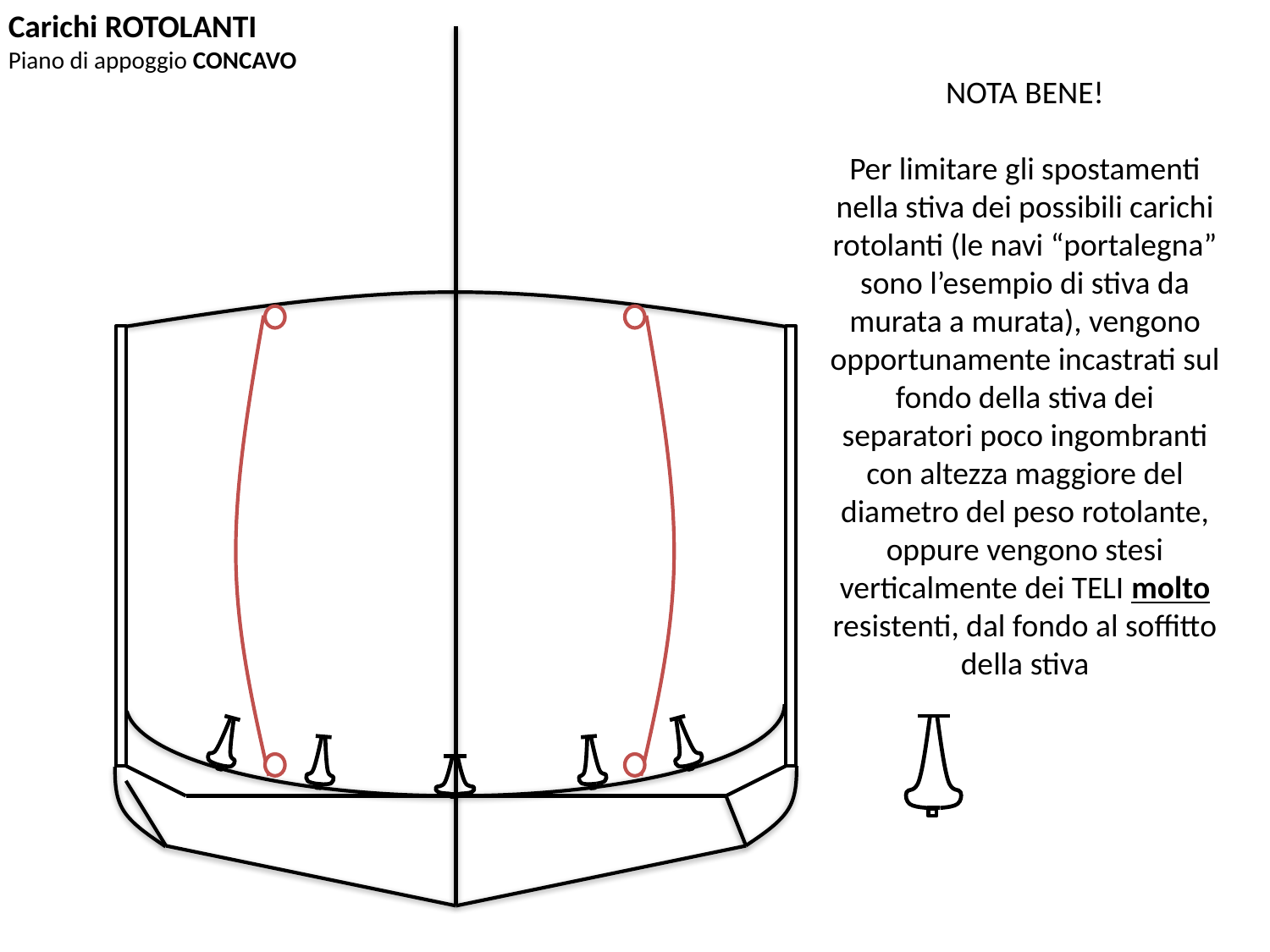

Carichi ROTOLANTI
Piano di appoggio CONCAVO

NOTA BENE!

Per limitare gli spostamenti nella stiva dei possibili carichi rotolanti (le navi “portalegna” sono l’esempio di stiva da murata a murata), vengono opportunamente incastrati sul fondo della stiva dei separatori poco ingombranti con altezza maggiore del diametro del peso rotolante, oppure vengono stesi verticalmente dei TELI molto resistenti, dal fondo al soffitto della stiva